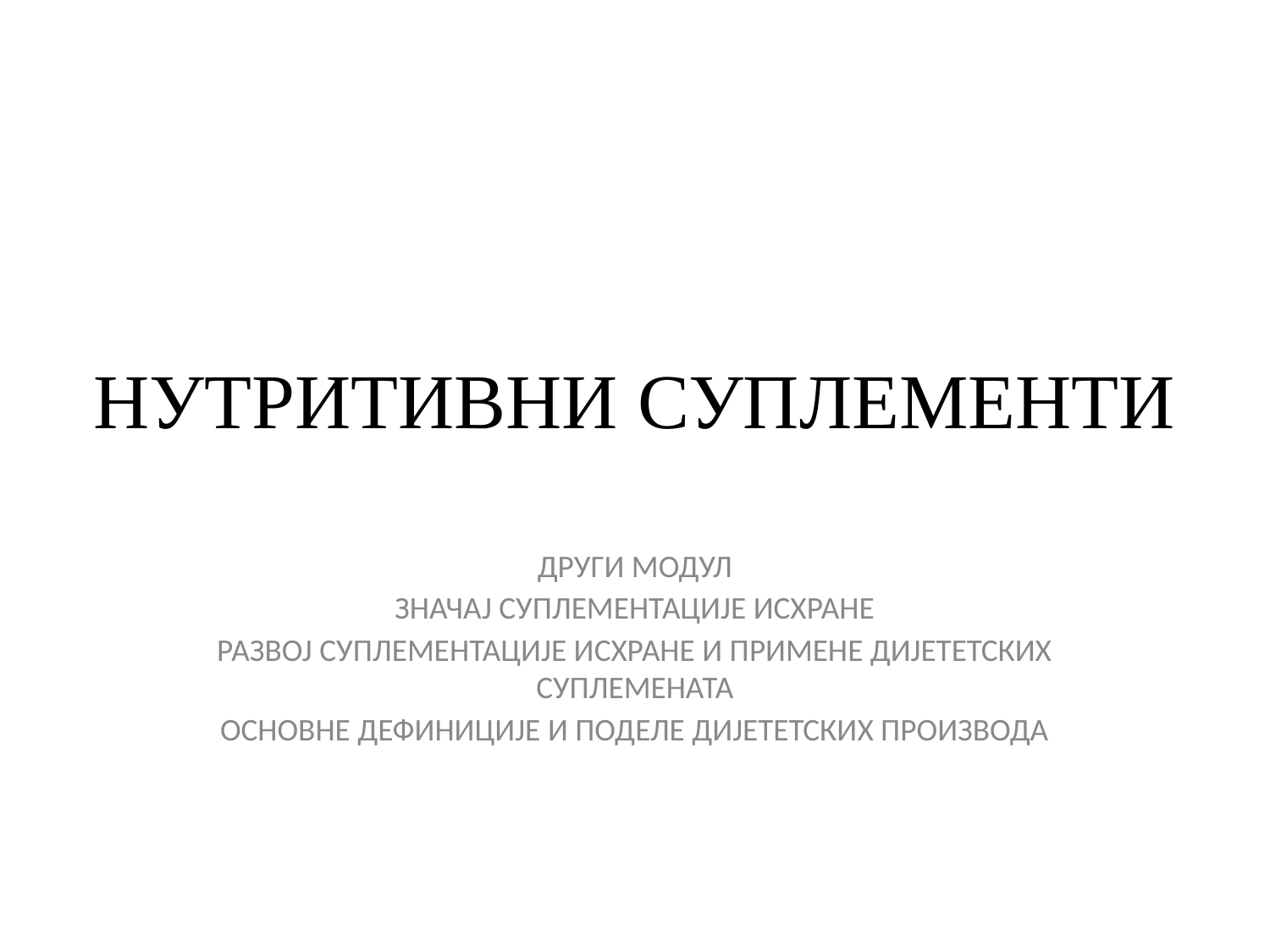

# НУТРИТИВНИ СУПЛЕМЕНТИ
ДРУГИ МОДУЛ
ЗНАЧАЈ СУПЛЕМЕНТАЦИЈЕ ИСХРАНЕ
РАЗВОЈ СУПЛЕМЕНТАЦИЈЕ ИСХРАНЕ И ПРИМЕНЕ ДИЈЕТЕТСКИХ СУПЛЕМЕНАТА
ОСНОВНЕ ДЕФИНИЦИЈЕ И ПОДЕЛЕ ДИЈЕТЕТСКИХ ПРОИЗВОДА